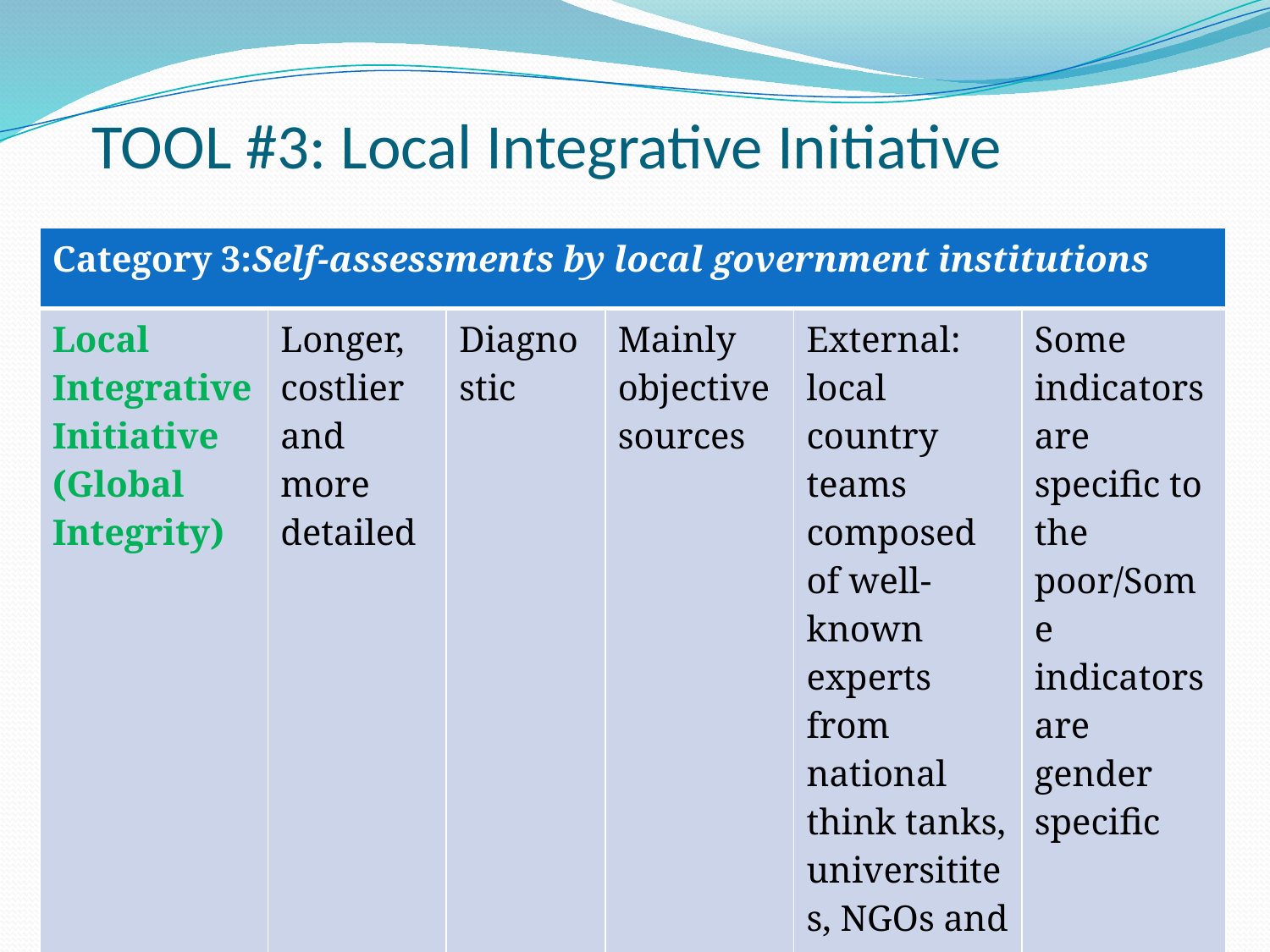

TOOL #3: Local Integrative Initiative
| Category 3:Self-assessments by local government institutions |  |  |  |  |  |
| --- | --- | --- | --- | --- | --- |
| Local Integrative Initiative (Global Integrity) | Longer, costlier and more detailed | Diagnostic | Mainly objective sources | External: local country teams composed of well-known experts from national think tanks, universitites, NGOs and media | Some indicators are specific to the poor/Some indicators are gender specific |
| Remarks: Corruption measurement tool ; Indexation for national level policy making; Tested in various countries; Country specific |  |  |  |  |  |